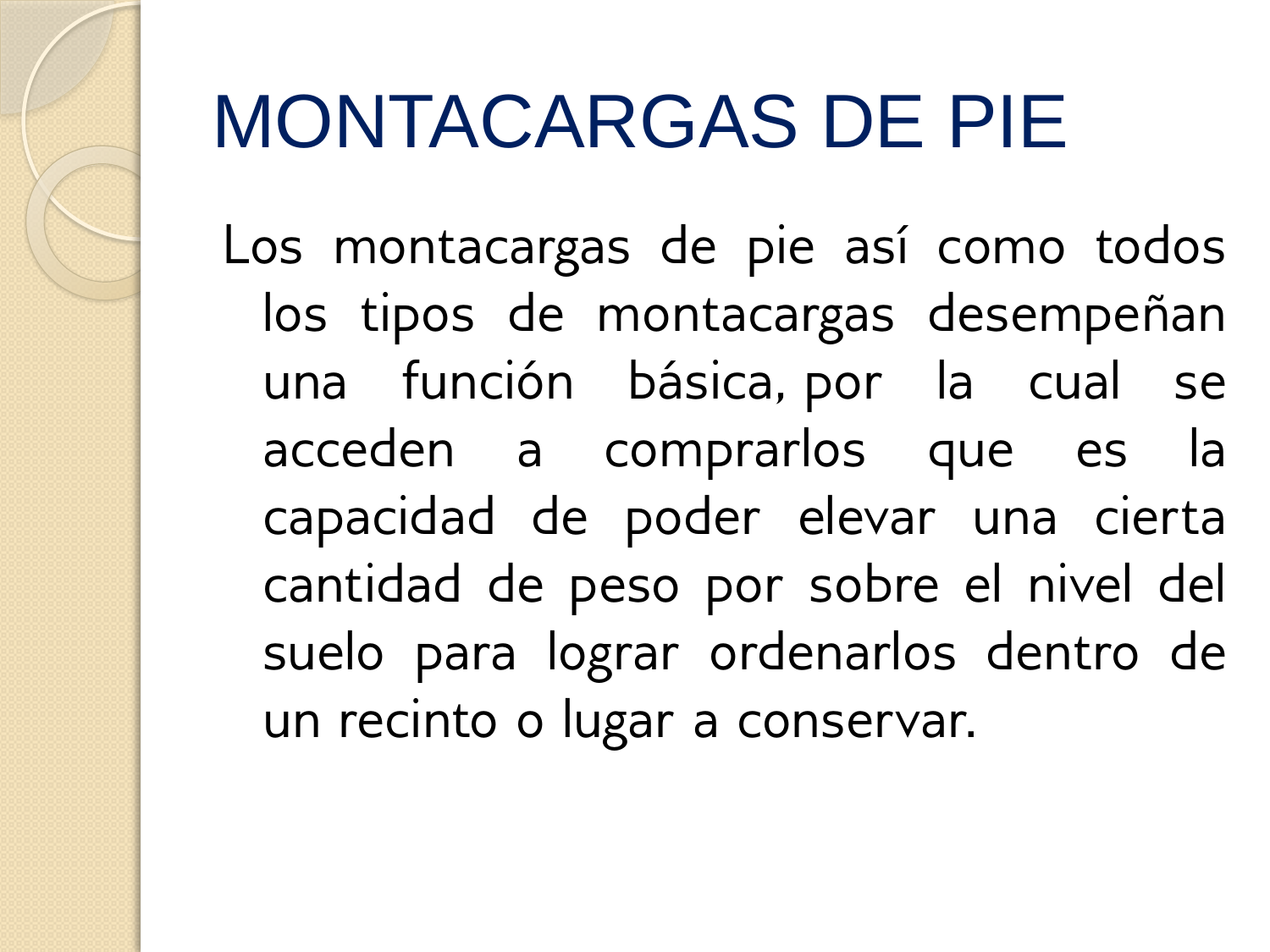

# MONTACARGAS DE PIE
Los montacargas de pie así como todos los tipos de montacargas desempeñan una función básica, por la cual se acceden a comprarlos que es la capacidad de poder elevar una cierta cantidad de peso por sobre el nivel del suelo para lograr ordenarlos dentro de un recinto o lugar a conservar.